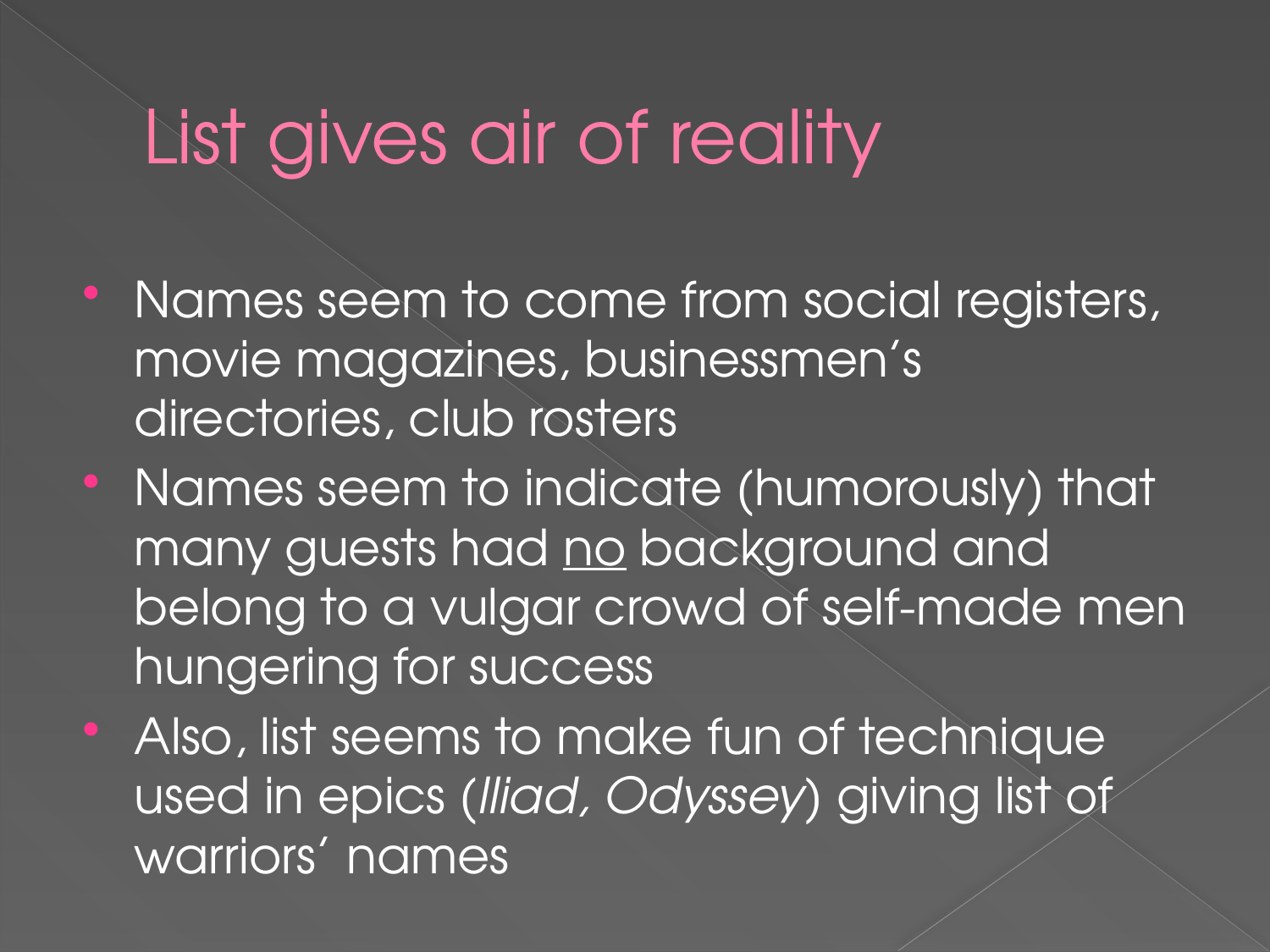

# List gives air of reality
Names seem to come from social registers, movie magazines, businessmen’s directories, club rosters
Names seem to indicate (humorously) that many guests had no background and belong to a vulgar crowd of self-made men hungering for success
Also, list seems to make fun of technique used in epics (Iliad, Odyssey) giving list of warriors’ names